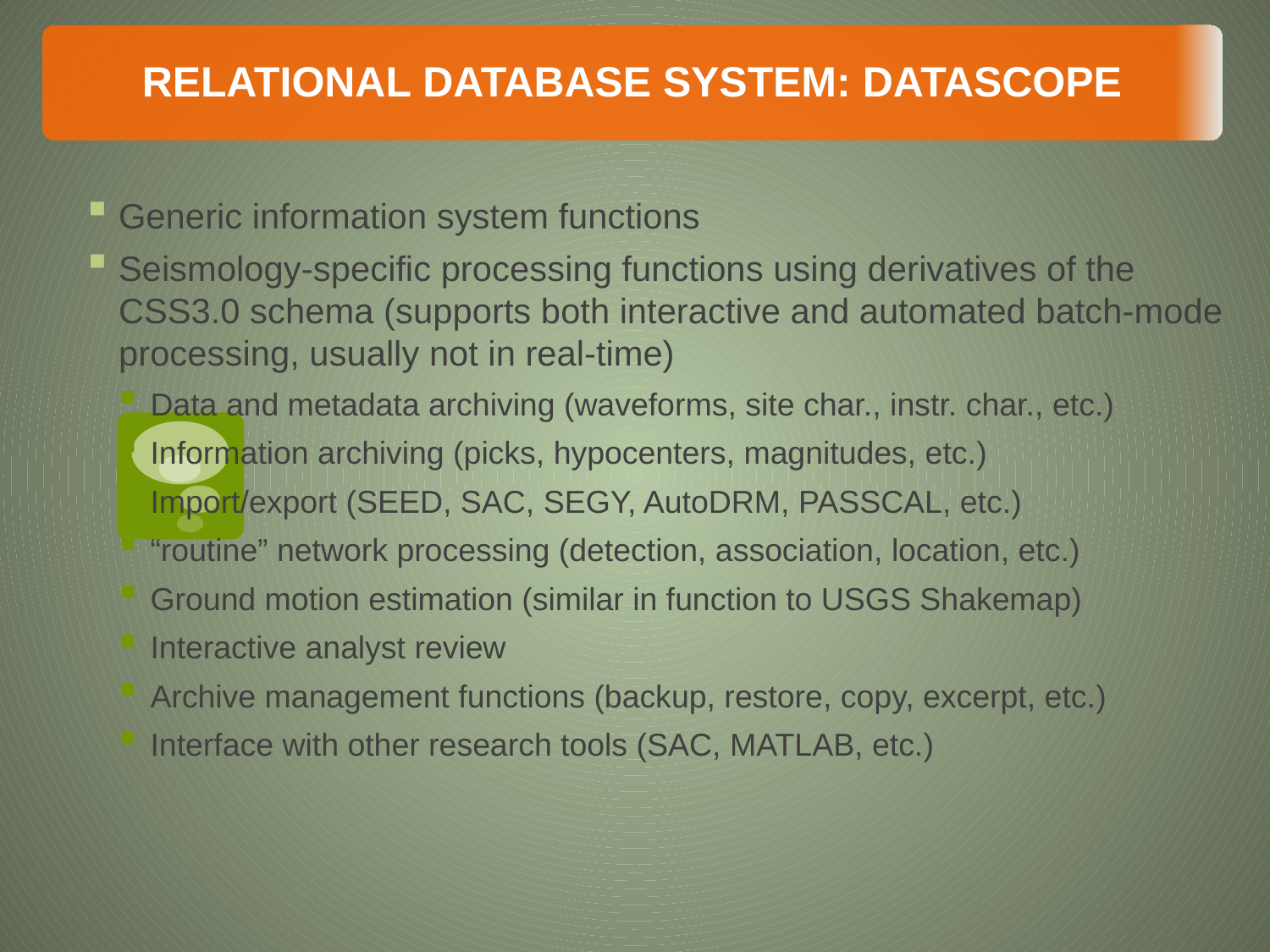

RELATIONAL DATABASE SYSTEM: DATASCOPE
Generic information system functions
Seismology-specific processing functions using derivatives of the CSS3.0 schema (supports both interactive and automated batch-mode processing, usually not in real-time)
Data and metadata archiving (waveforms, site char., instr. char., etc.)
Information archiving (picks, hypocenters, magnitudes, etc.)
Import/export (SEED, SAC, SEGY, AutoDRM, PASSCAL, etc.)
“routine” network processing (detection, association, location, etc.)
Ground motion estimation (similar in function to USGS Shakemap)
Interactive analyst review
Archive management functions (backup, restore, copy, excerpt, etc.)
Interface with other research tools (SAC, MATLAB, etc.)